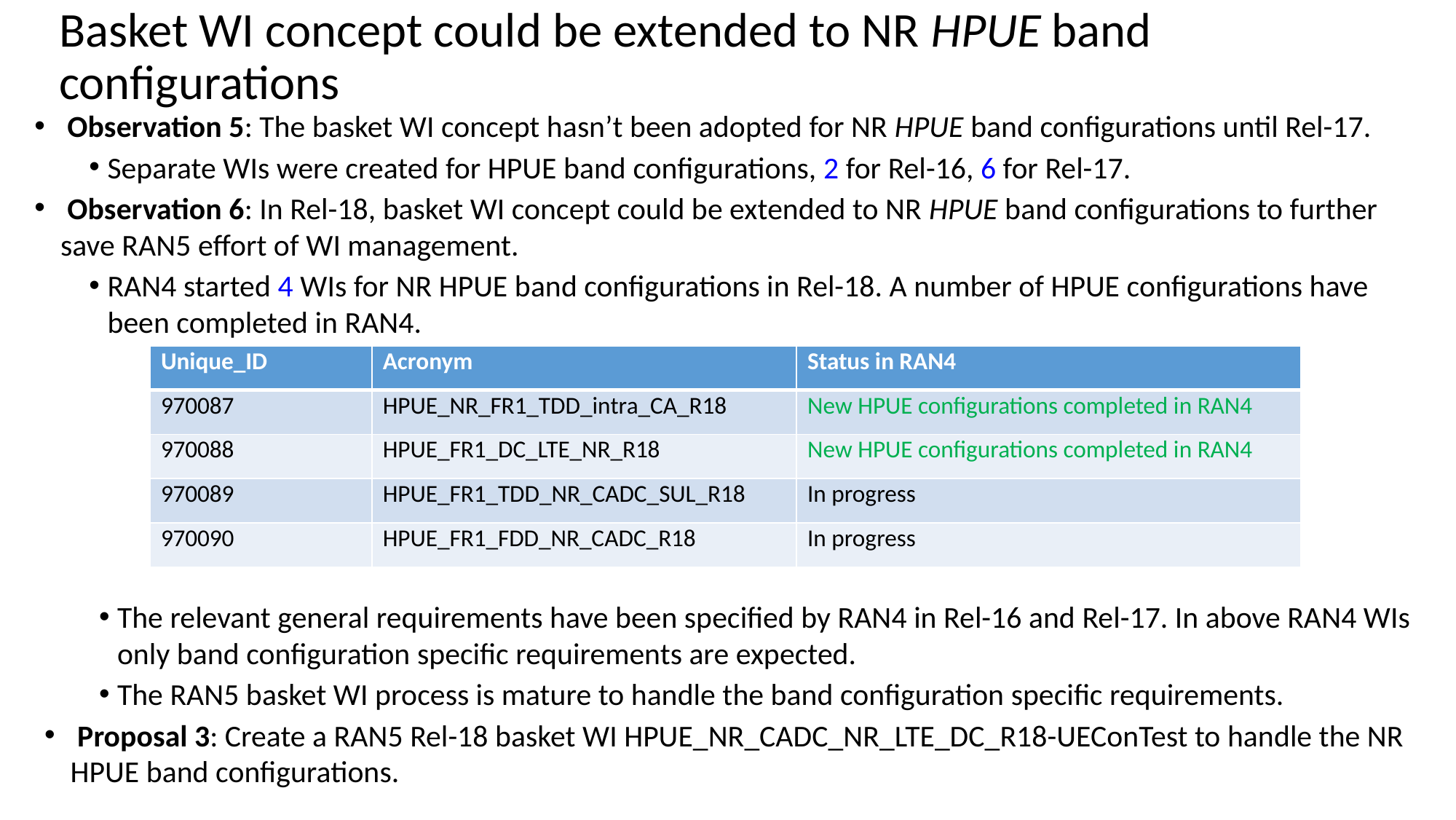

# Basket WI concept could be extended to NR HPUE band configurations
 Observation 5: The basket WI concept hasn’t been adopted for NR HPUE band configurations until Rel-17.
Separate WIs were created for HPUE band configurations, 2 for Rel-16, 6 for Rel-17.
 Observation 6: In Rel-18, basket WI concept could be extended to NR HPUE band configurations to further save RAN5 effort of WI management.
RAN4 started 4 WIs for NR HPUE band configurations in Rel-18. A number of HPUE configurations have been completed in RAN4.
| Unique\_ID | Acronym | Status in RAN4 |
| --- | --- | --- |
| 970087 | HPUE\_NR\_FR1\_TDD\_intra\_CA\_R18 | New HPUE configurations completed in RAN4 |
| 970088 | HPUE\_FR1\_DC\_LTE\_NR\_R18 | New HPUE configurations completed in RAN4 |
| 970089 | HPUE\_FR1\_TDD\_NR\_CADC\_SUL\_R18 | In progress |
| 970090 | HPUE\_FR1\_FDD\_NR\_CADC\_R18 | In progress |
The relevant general requirements have been specified by RAN4 in Rel-16 and Rel-17. In above RAN4 WIs only band configuration specific requirements are expected.
The RAN5 basket WI process is mature to handle the band configuration specific requirements.
 Proposal 3: Create a RAN5 Rel-18 basket WI HPUE_NR_CADC_NR_LTE_DC_R18-UEConTest to handle the NR HPUE band configurations.